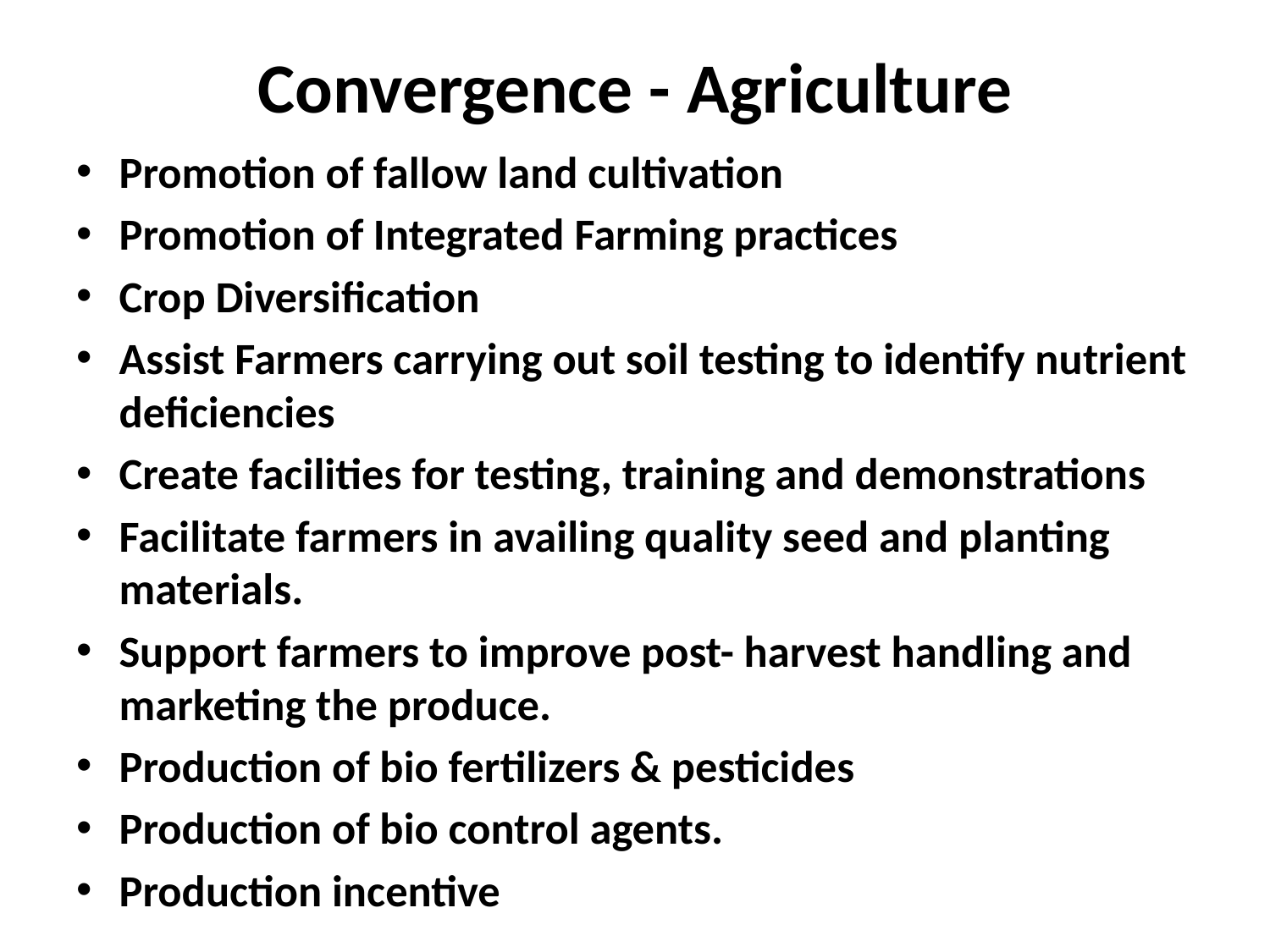

# Convergence - Agriculture
Promotion of fallow land cultivation
Promotion of Integrated Farming practices
Crop Diversification
Assist Farmers carrying out soil testing to identify nutrient deficiencies
Create facilities for testing, training and demonstrations
Facilitate farmers in availing quality seed and planting materials.
Support farmers to improve post- harvest handling and marketing the produce.
Production of bio fertilizers & pesticides
Production of bio control agents.
Production incentive